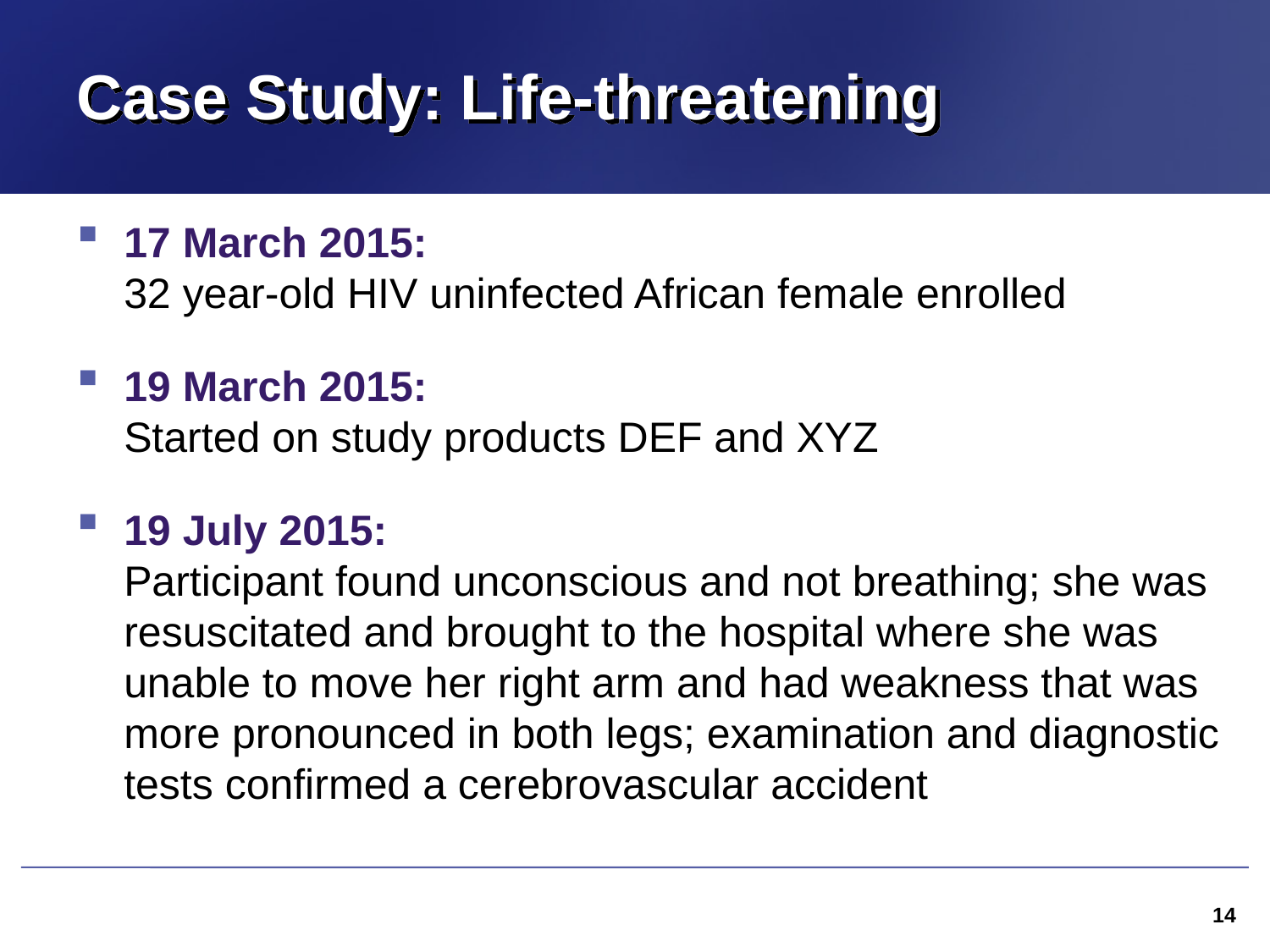

# Case Study: Life-threatening
17 March 2015:
32 year-old HIV uninfected African female enrolled
19 March 2015:
Started on study products DEF and XYZ
19 July 2015:
Participant found unconscious and not breathing; she was resuscitated and brought to the hospital where she was unable to move her right arm and had weakness that was more pronounced in both legs; examination and diagnostic tests confirmed a cerebrovascular accident
14